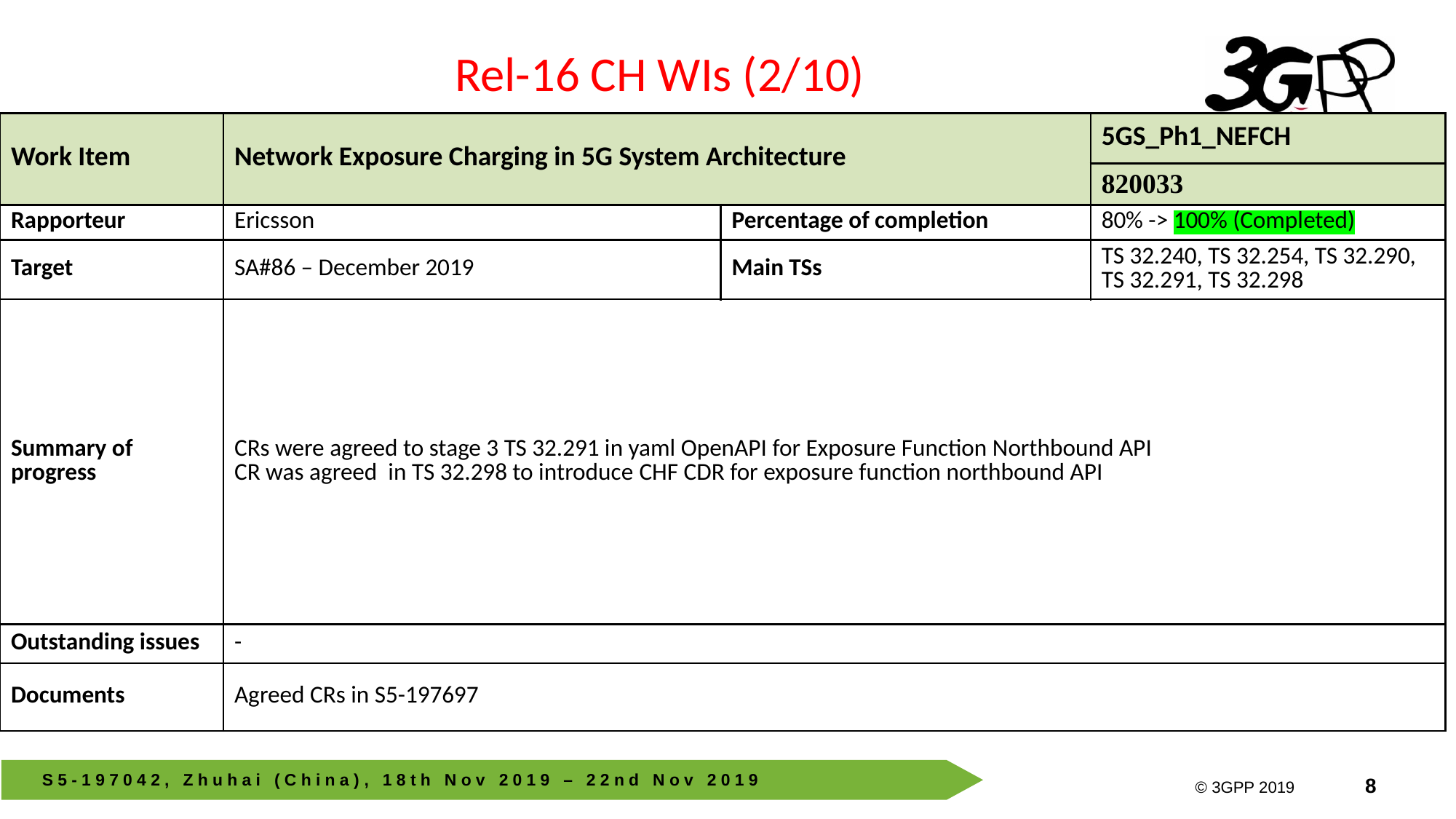

Rel-16 CH WIs (2/10)
| Work Item | Network Exposure Charging in 5G System Architecture |  | 5GS\_Ph1\_NEFCH |
| --- | --- | --- | --- |
|  |  |  | 820033 |
| Rapporteur | Ericsson | Percentage of completion | 80% -> 100% (Completed) |
| Target | SA#86 – December 2019 | Main TSs | TS 32.240, TS 32.254, TS 32.290, TS 32.291, TS 32.298 |
| Summary of progress | CRs were agreed to stage 3 TS 32.291 in yaml OpenAPI for Exposure Function Northbound API CR was agreed in TS 32.298 to introduce CHF CDR for exposure function northbound API |  |  |
| Outstanding issues | - |  |  |
| Documents | Agreed CRs in S5-197697 |  |  |